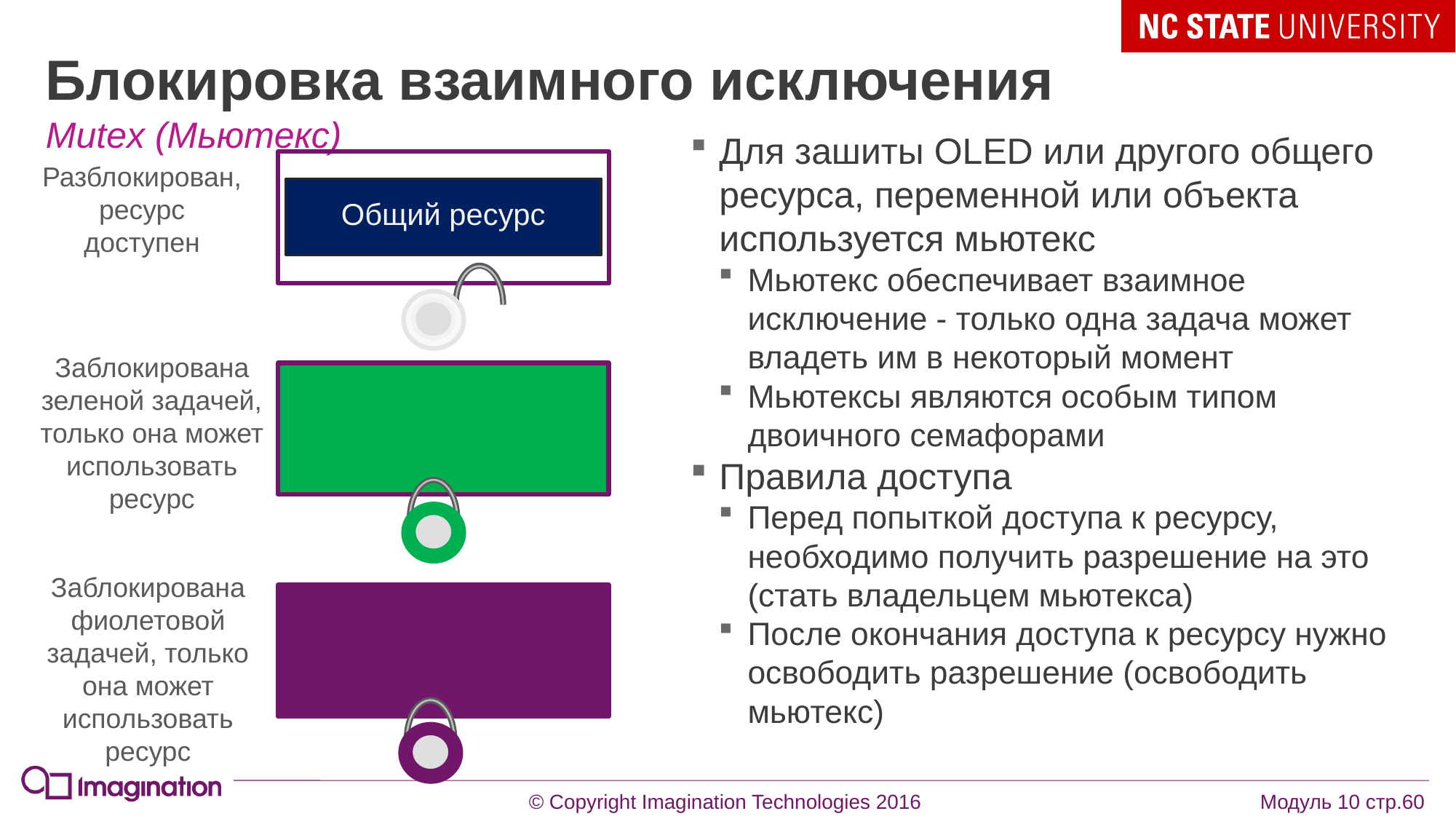

# Блокировка взаимного исключения
Mutex (Мьютекс)
Для зашиты OLED или другого общего ресурса, переменной или объекта используется мьютекс
Мьютекс обеспечивает взаимное исключение - только одна задача может владеть им в некоторый момент
Мьютексы являются особым типом двоичного семафорами
Правила доступа
Перед попыткой доступа к ресурсу, необходимо получить разрешение на это (стать владельцем мьютекса)
После окончания доступа к ресурсу нужно освободить разрешение (освободить мьютекс)

Общий ресурс

Разблокирован, ресурс доступен
Заблокирована зеленой задачей, только она может использовать ресурс

Заблокирована фиолетовой задачей, только она может использовать ресурс